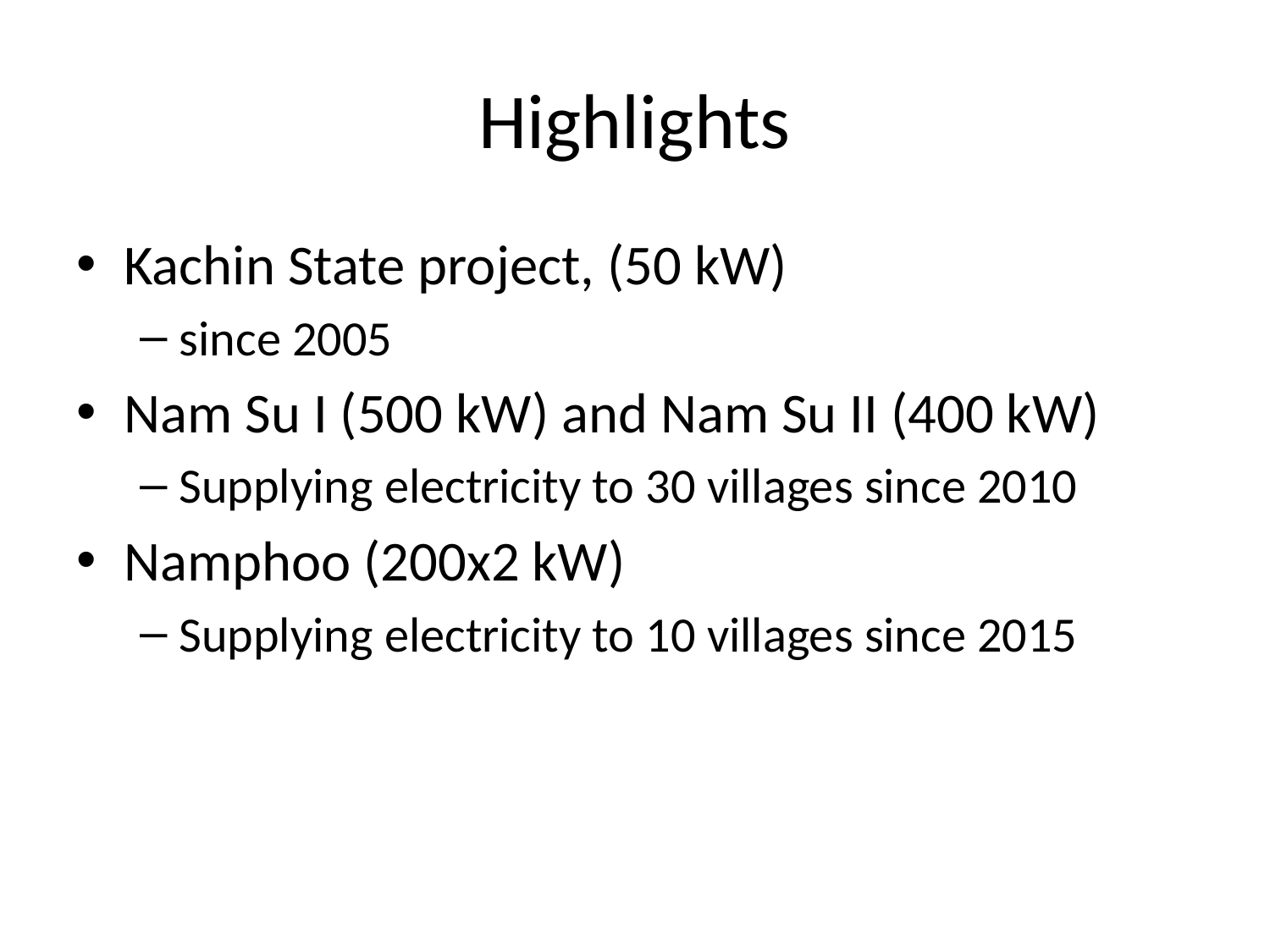

# Highlights
Kachin State project, (50 kW)
since 2005
Nam Su I (500 kW) and Nam Su II (400 kW)
Supplying electricity to 30 villages since 2010
Namphoo (200x2 kW)
Supplying electricity to 10 villages since 2015